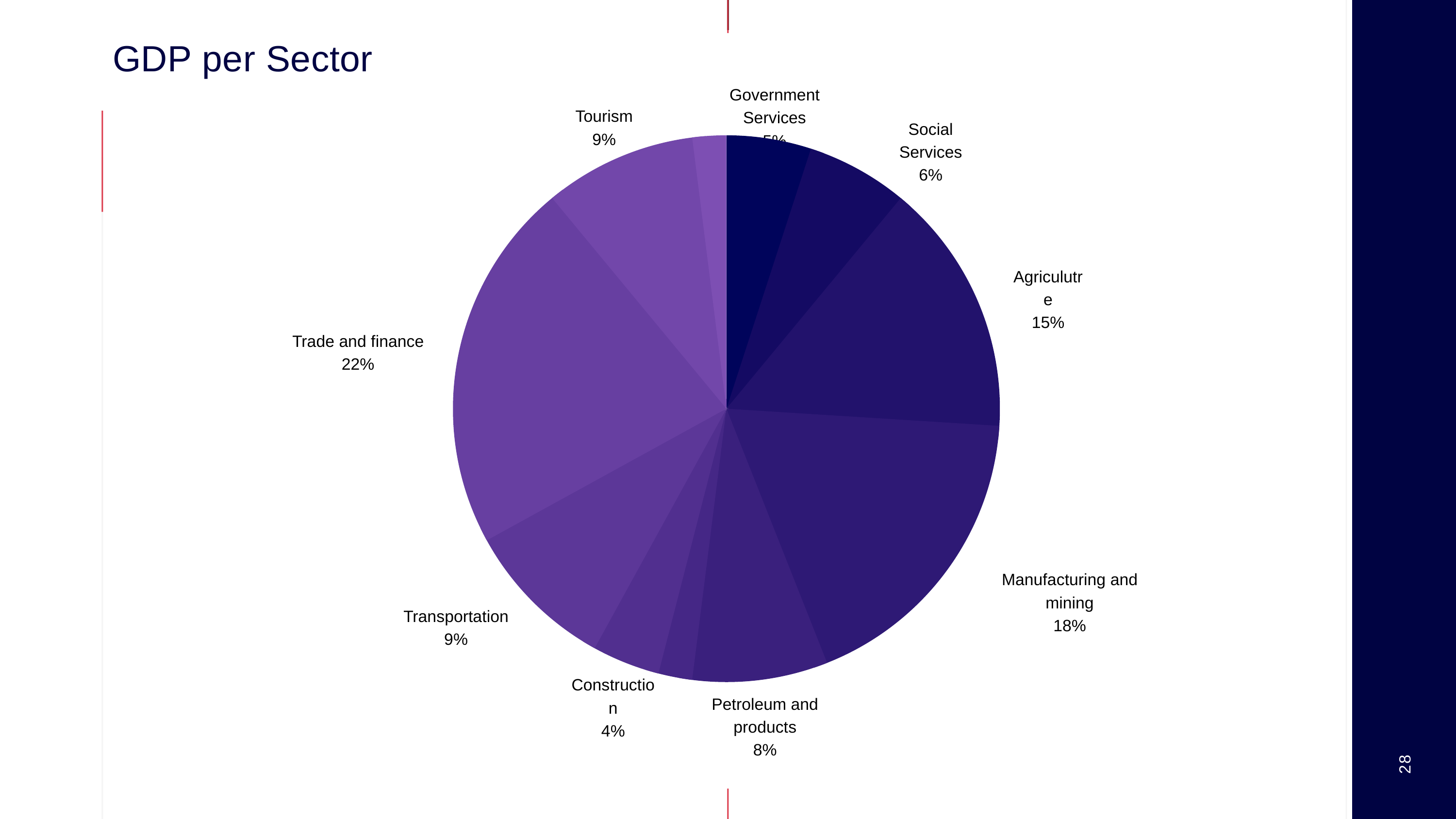

GDP per Sector
Government Services
5%
Tourism
9%
Social Services
6%

Agriculutre
15%
Trade and finance
22%
Manufacturing and mining
18%
Transportation
9%
Construction
4%
Petroleum and products
8%

28